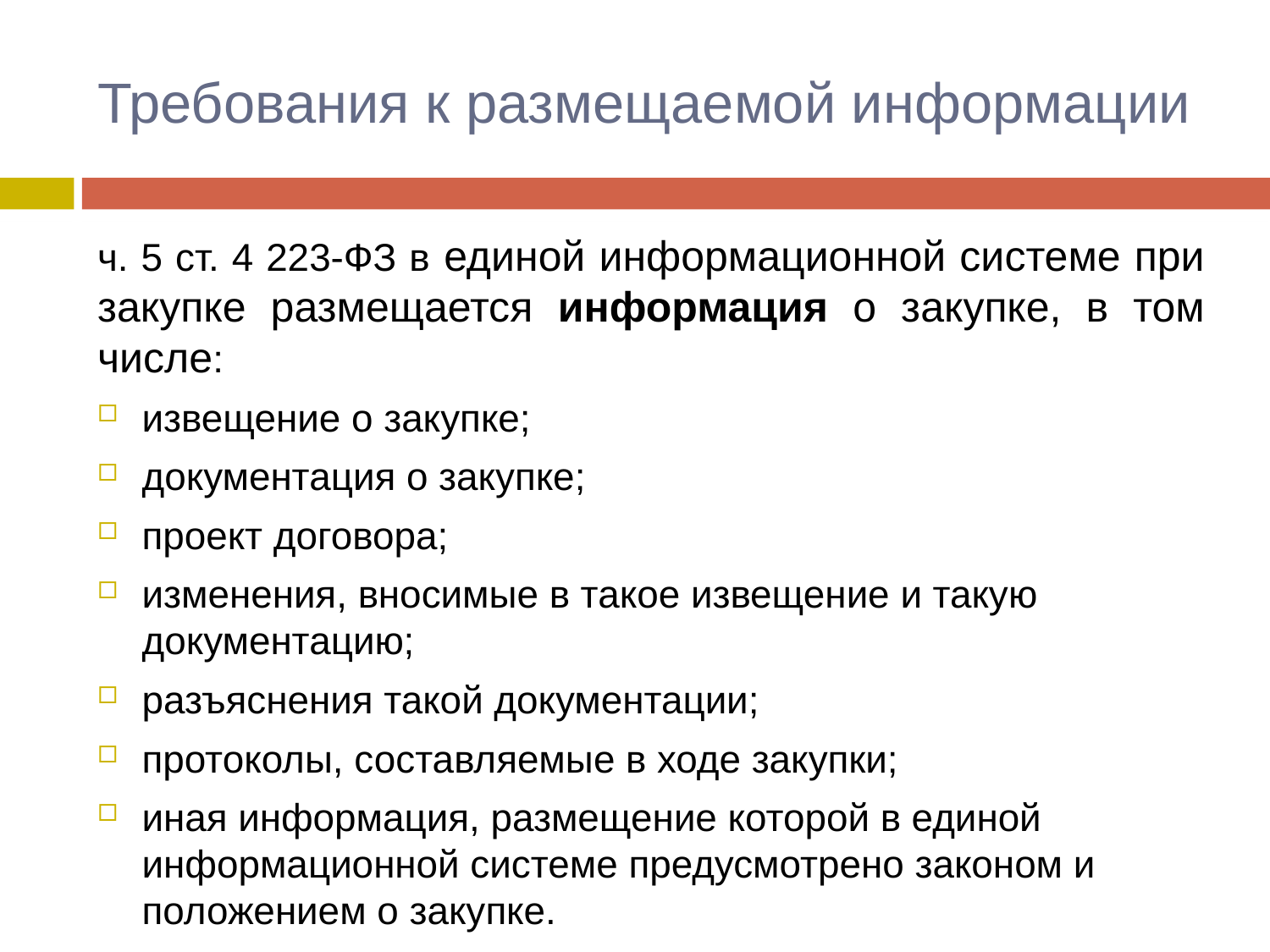

# Требования к размещаемой информации
ч. 5 ст. 4 223-ФЗ в единой информационной системе при закупке размещается информация о закупке, в том числе:
извещение о закупке;
документация о закупке;
проект договора;
изменения, вносимые в такое извещение и такую документацию;
разъяснения такой документации;
протоколы, составляемые в ходе закупки;
иная информация, размещение которой в единой информационной системе предусмотрено законом и положением о закупке.